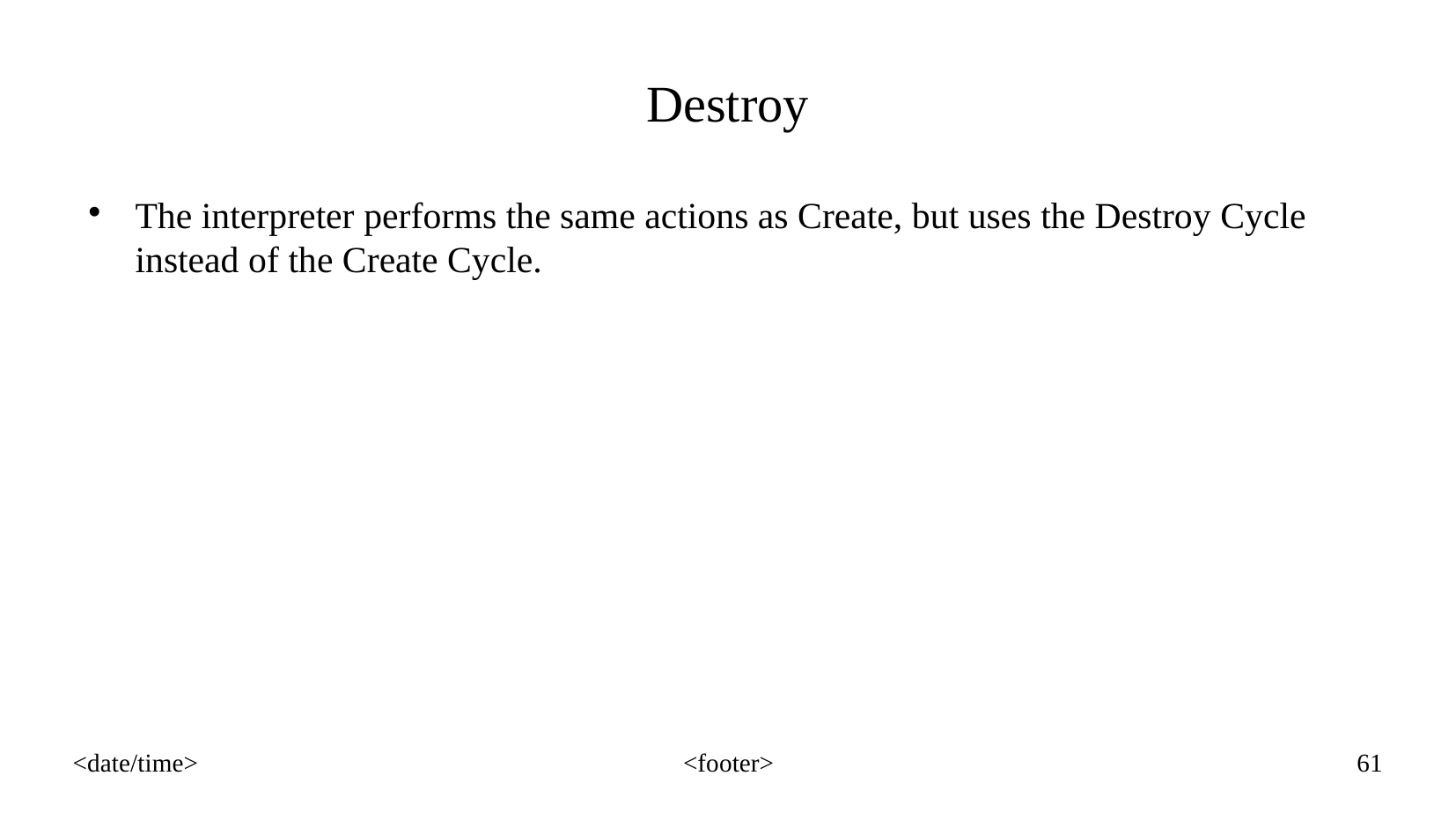

Destroy
The interpreter performs the same actions as Create, but uses the Destroy Cycle instead of the Create Cycle.